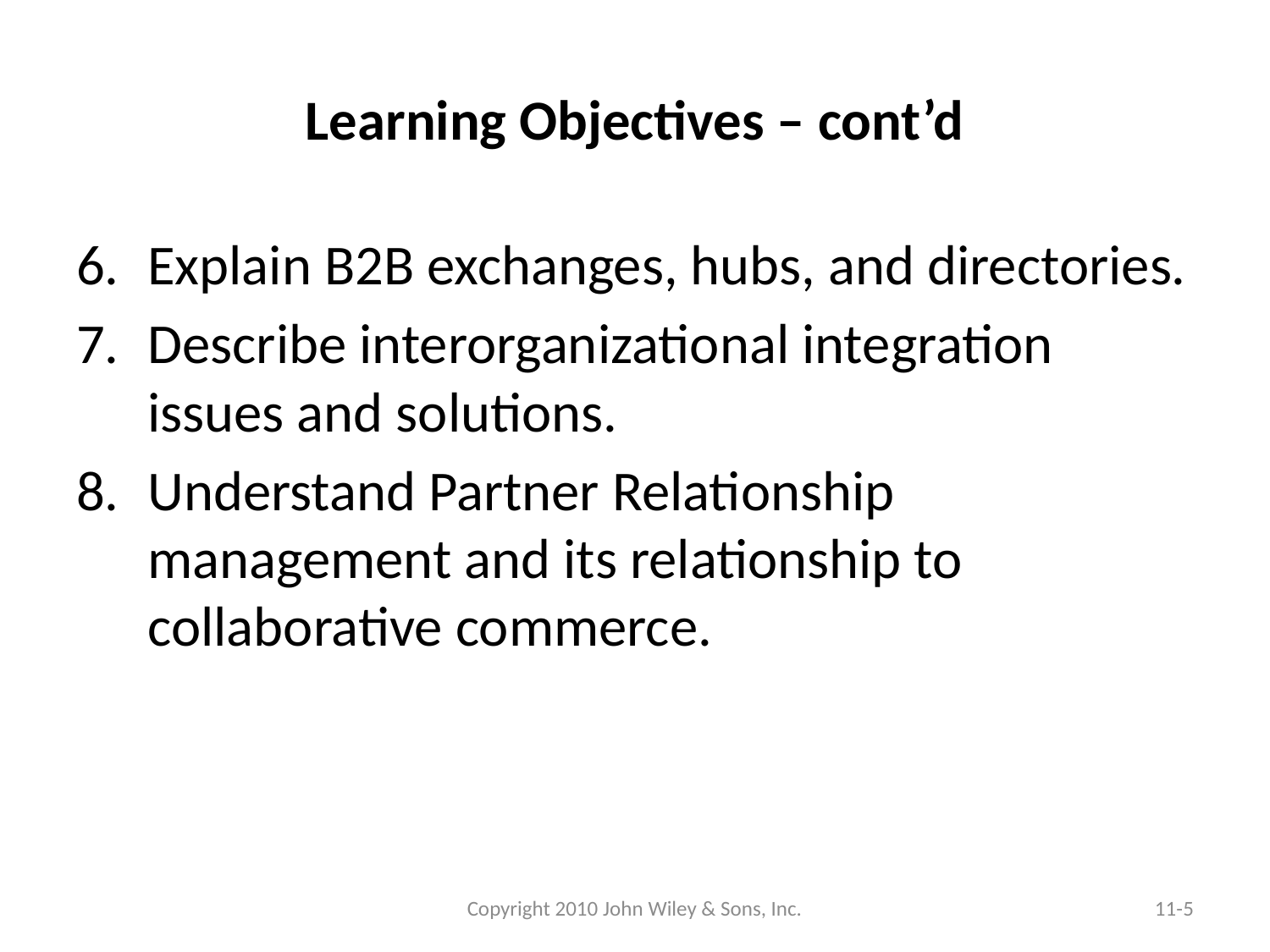

# Learning Objectives – cont’d
Explain B2B exchanges, hubs, and directories.
Describe interorganizational integration issues and solutions.
Understand Partner Relationship management and its relationship to collaborative commerce.
Copyright 2010 John Wiley & Sons, Inc.
11-5